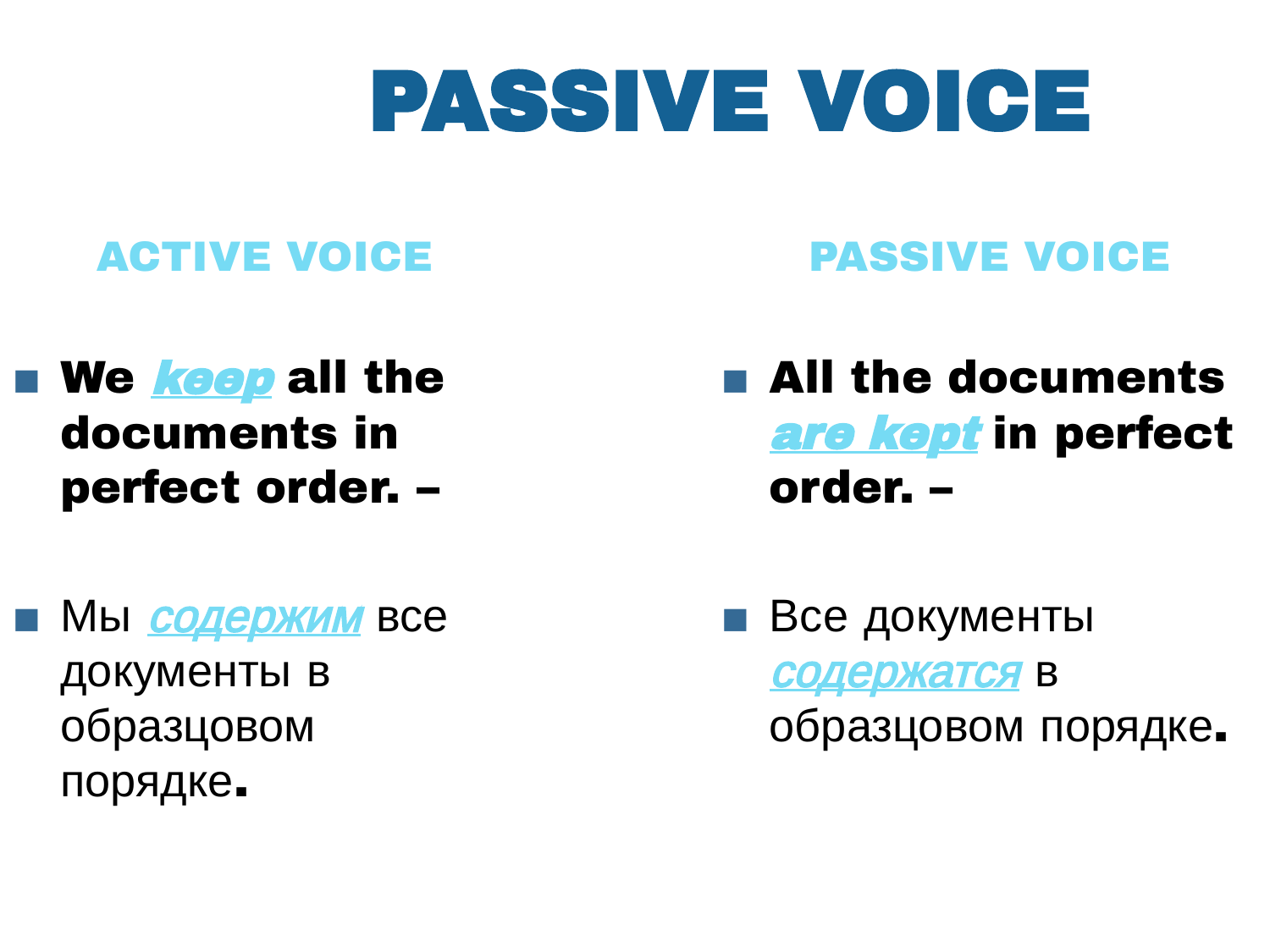

PASSIVE VOICE
ACTIVE VOICE

We keep all the documents in perfect order. –

Мы содержим все документы в образцовом порядке.
PASSIVE VOICE

All the documents are kept in perfect order. –

Все документы содержатся в образцовом порядке.